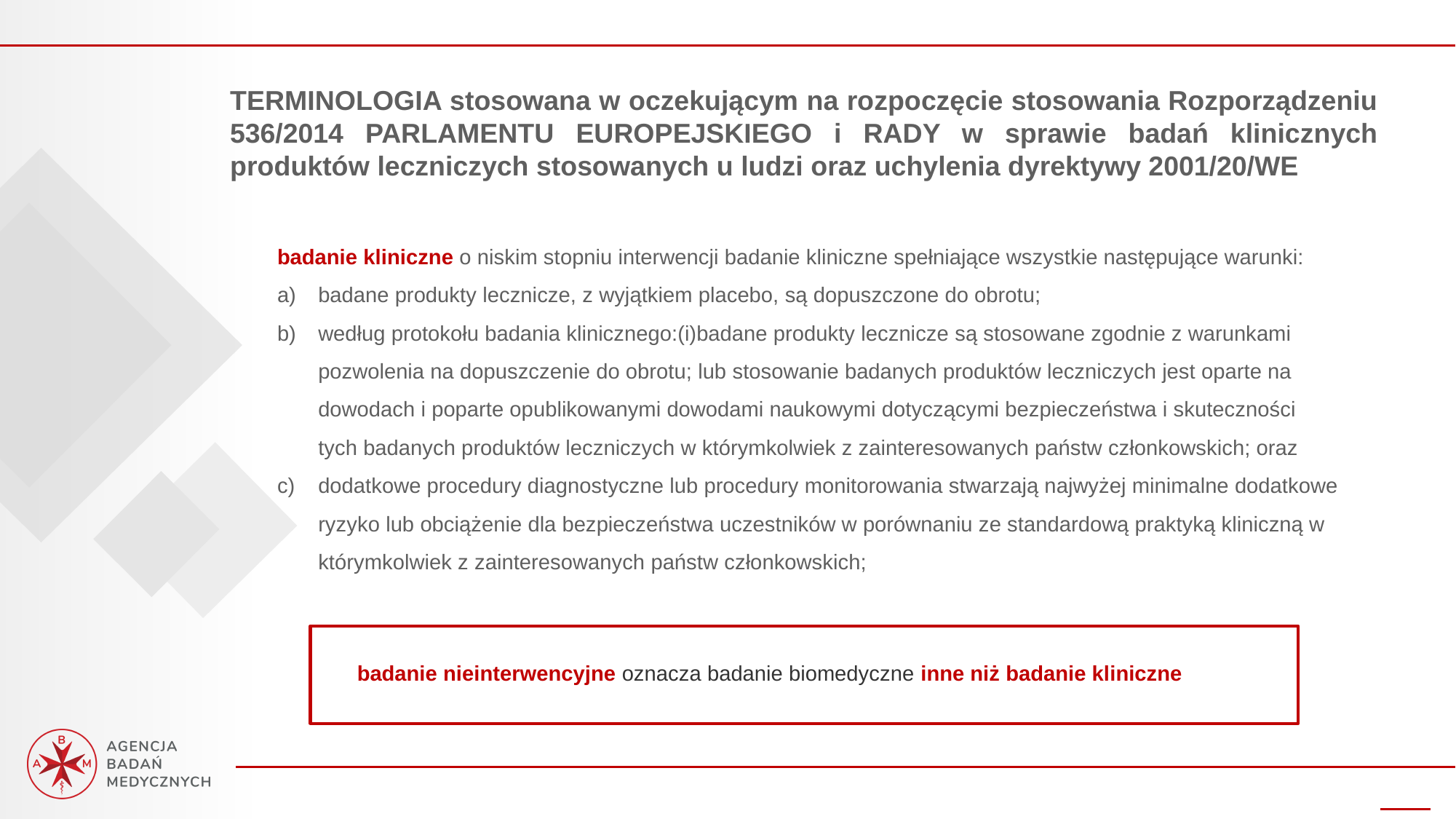

TERMINOLOGIA stosowana w oczekującym na rozpoczęcie stosowania Rozporządzeniu 536/2014 PARLAMENTU EUROPEJSKIEGO i RADY w sprawie badań klinicznych produktów leczniczych stosowanych u ludzi oraz uchylenia dyrektywy 2001/20/WE

badanie kliniczne o niskim stopniu interwencji badanie kliniczne spełniające wszystkie następujące warunki:
badane produkty lecznicze, z wyjątkiem placebo, są dopuszczone do obrotu;
według protokołu badania klinicznego:(i)badane produkty lecznicze są stosowane zgodnie z warunkami pozwolenia na dopuszczenie do obrotu; lub stosowanie badanych produktów leczniczych jest oparte na dowodach i poparte opublikowanymi dowodami naukowymi dotyczącymi bezpieczeństwa i skuteczności tych badanych produktów leczniczych w którymkolwiek z zainteresowanych państw członkowskich; oraz
dodatkowe procedury diagnostyczne lub procedury monitorowania stwarzają najwyżej minimalne dodatkowe ryzyko lub obciążenie dla bezpieczeństwa uczestników w porównaniu ze standardową praktyką kliniczną w którymkolwiek z zainteresowanych państw członkowskich;

badanie nieinterwencyjne oznacza badanie biomedyczne inne niż badanie kliniczne